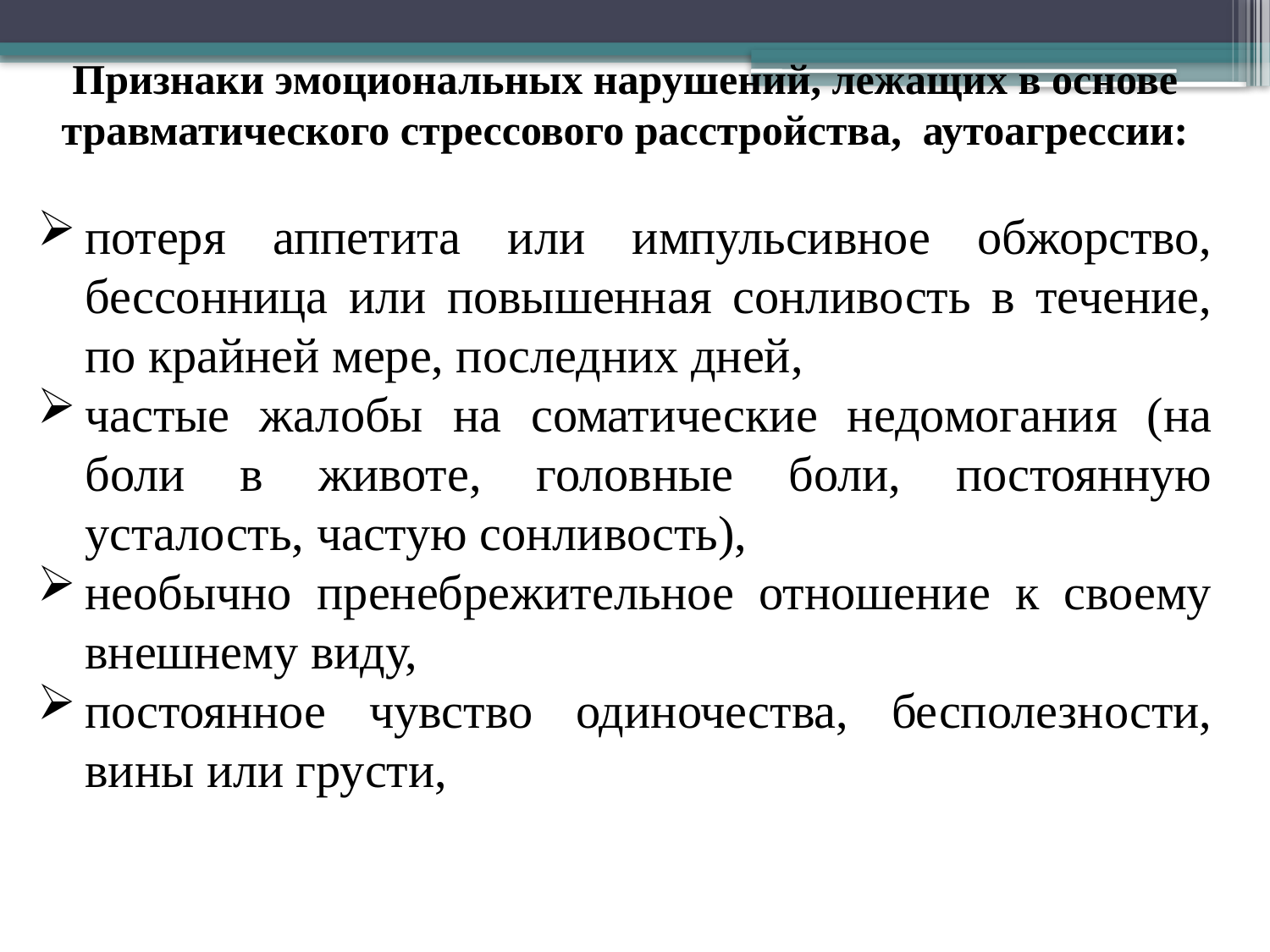

Признаки эмоциональных нарушений, лежащих в основе
травматического стрессового расстройства,  аутоагрессии:

потеря аппетита или импульсивное обжорство, бессонница или повышенная сонливость в течение, по крайней мере, последних дней,
частые жалобы на соматические недомогания (на боли в животе, головные боли, постоянную усталость, частую сонливость),
необычно пренебрежительное отношение к своему внешнему виду,
постоянное чувство одиночества, бесполезности, вины или грусти,